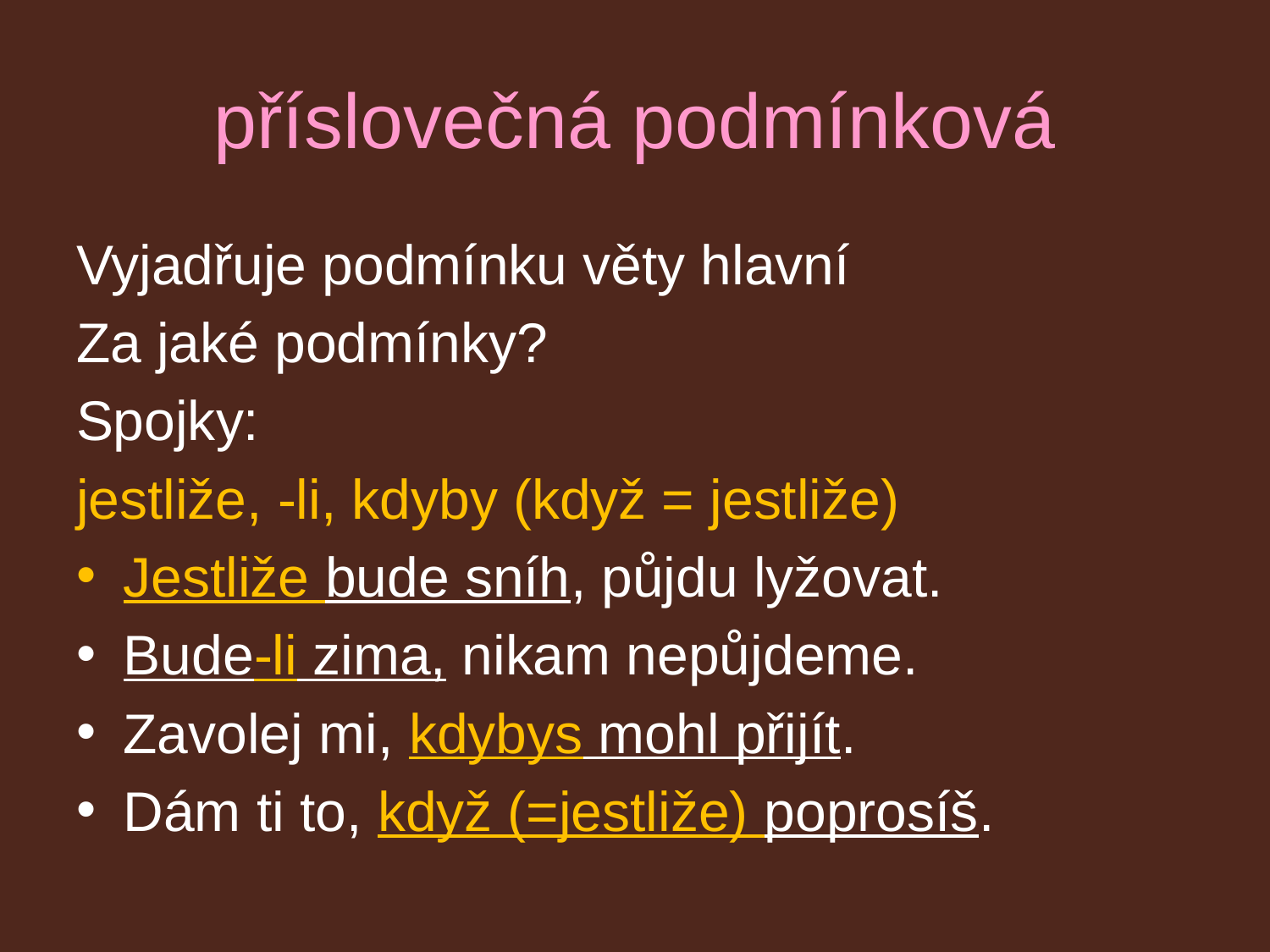

# příslovečná podmínková
Vyjadřuje podmínku věty hlavní
Za jaké podmínky?
Spojky:
jestliže, -li, kdyby (když = jestliže)
Jestliže bude sníh, půjdu lyžovat.
Bude-li zima, nikam nepůjdeme.
Zavolej mi, kdybys mohl přijít.
Dám ti to, když (=jestliže) poprosíš.